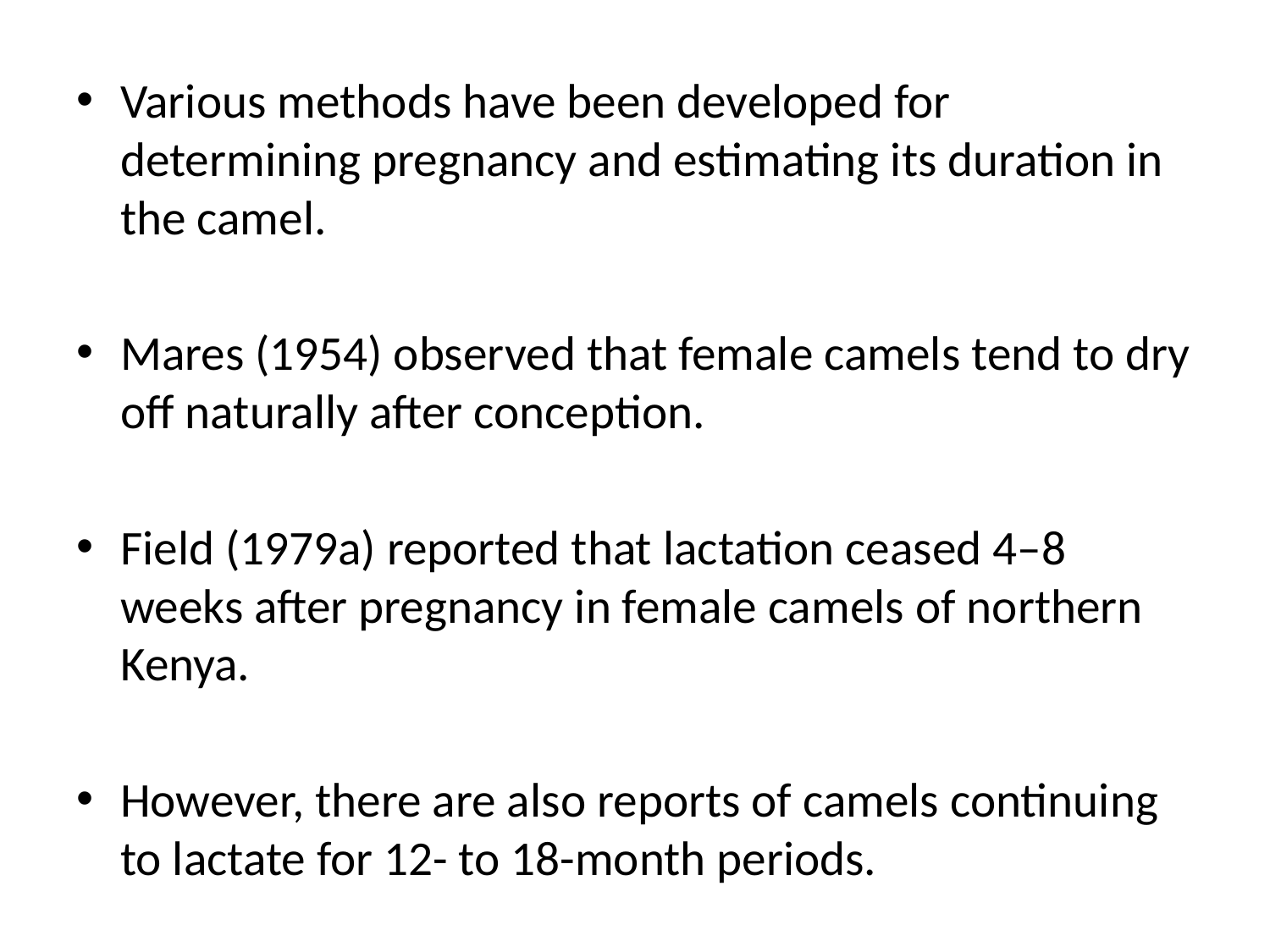

Various methods have been developed for determining pregnancy and estimating its duration in the camel.

Mares (1954) observed that female camels tend to dry off naturally after conception.

Field (1979a) reported that lactation ceased 4–8 weeks after pregnancy in female camels of northern Kenya.

However, there are also reports of camels continuing to lactate for 12- to 18-month periods.